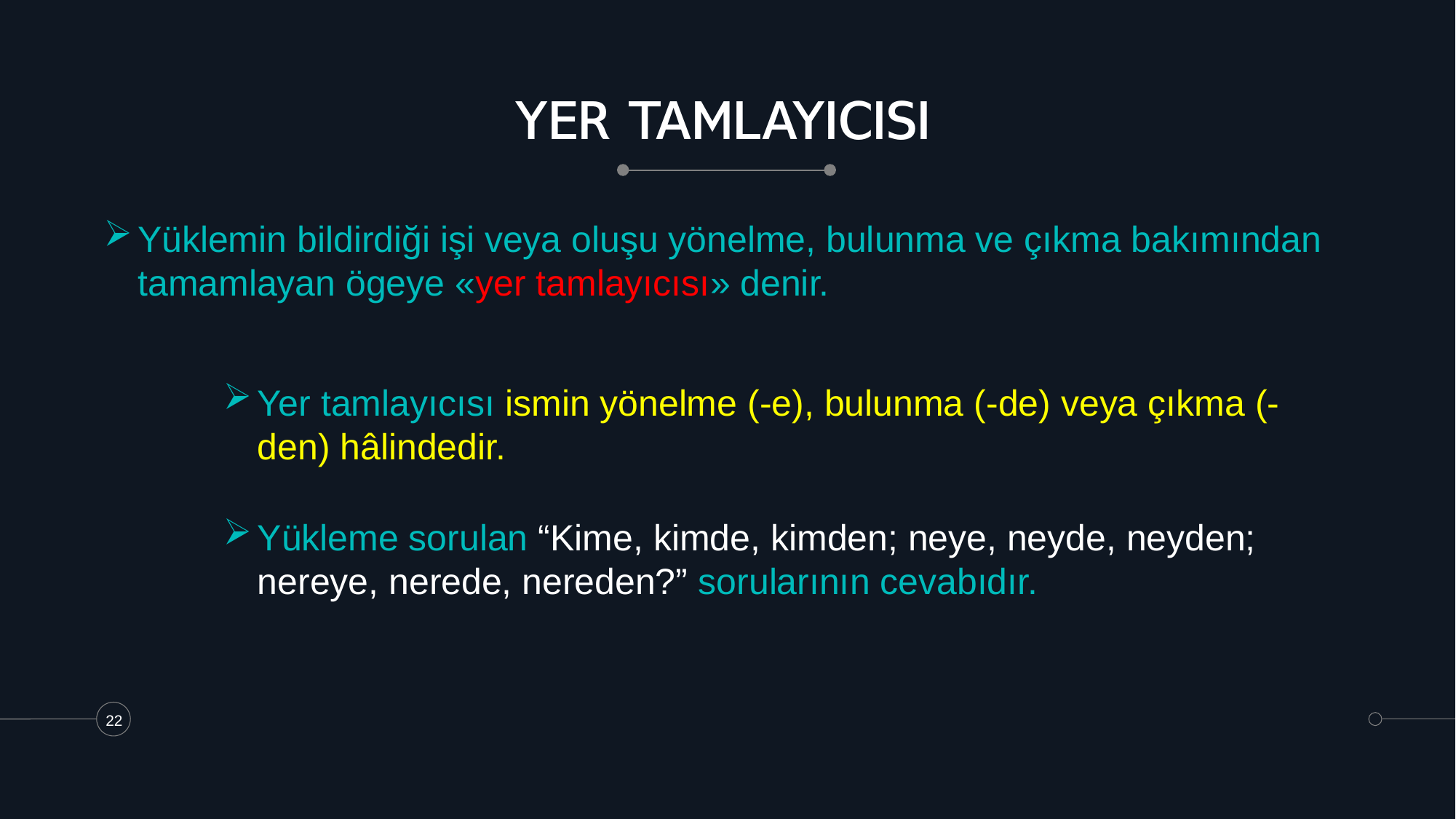

# YER TAMLAYICISI
Yüklemin bildirdiği işi veya oluşu yönelme, bulunma ve çıkma bakımından tamamlayan ögeye «yer tamlayıcısı» denir.
Yer tamlayıcısı ismin yönelme (-e), bulunma (-de) veya çıkma (-den) hâlindedir.
Yükleme sorulan “Kime, kimde, kimden; neye, neyde, neyden; nereye, nerede, nereden?” sorularının cevabıdır.
22